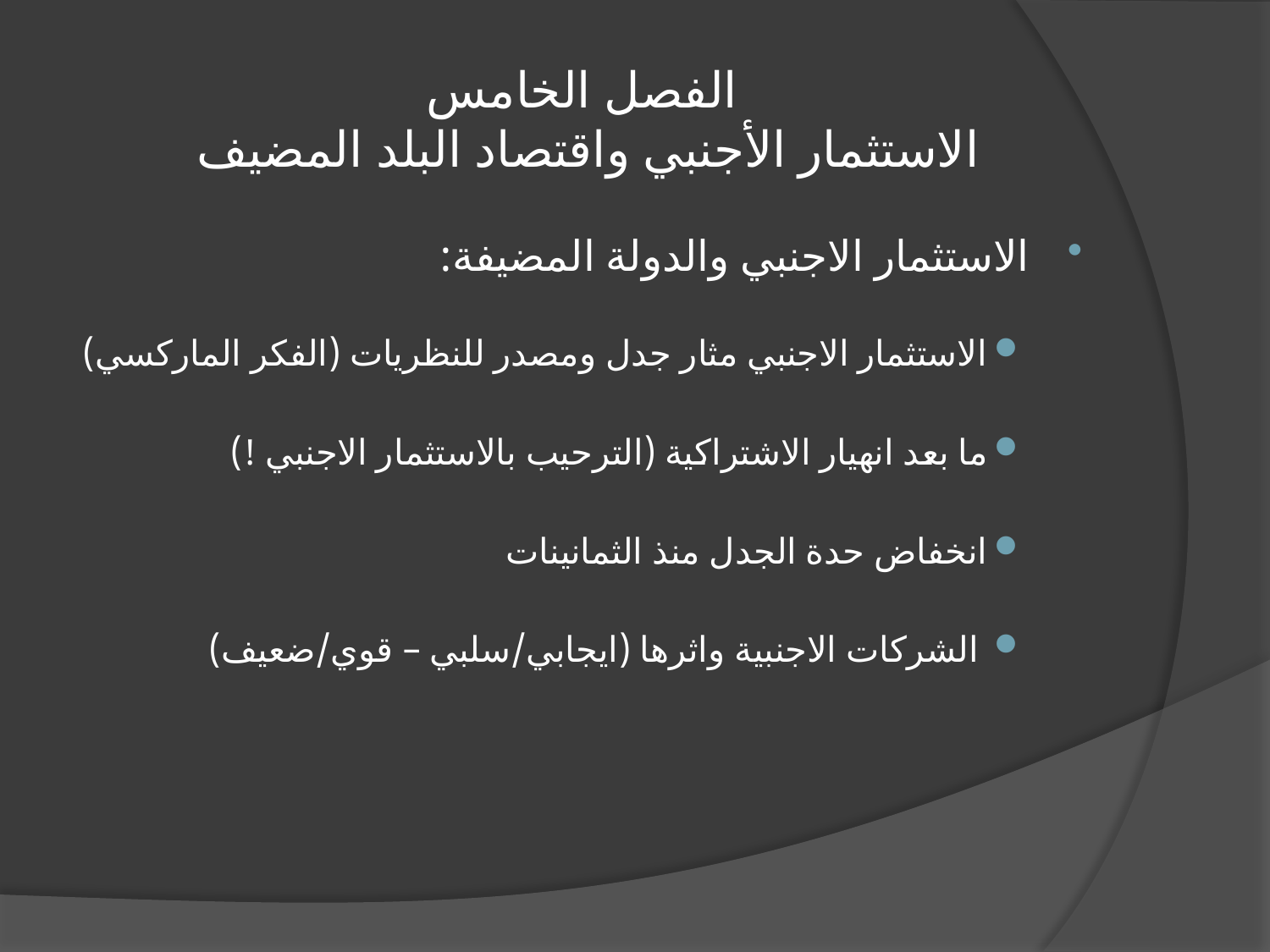

# الفصل الخامس الاستثمار الأجنبي واقتصاد البلد المضيف
الاستثمار الاجنبي والدولة المضيفة:

الاستثمار الاجنبي مثار جدل ومصدر للنظريات (الفكر الماركسي)

ما بعد انهيار الاشتراكية (الترحيب بالاستثمار الاجنبي !)

انخفاض حدة الجدل منذ الثمانينات

 الشركات الاجنبية واثرها (ايجابي/سلبي – قوي/ضعيف)